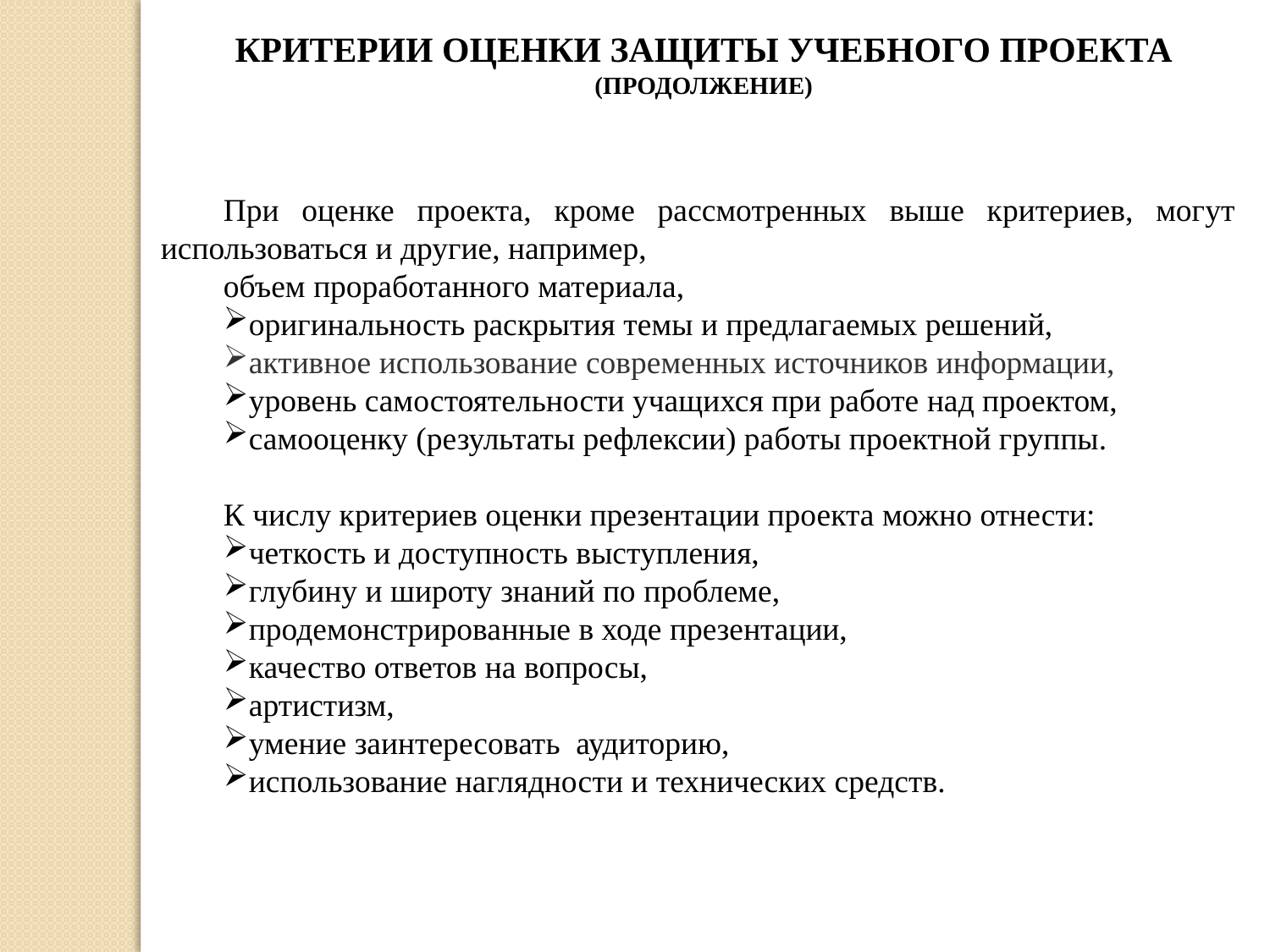

Критерии оценки защиты учебного проекта (продолжение)
При оценке проекта, кроме рассмотренных выше критериев, могут использоваться и другие, например,
объем проработанного материала,
оригинальность раскрытия темы и предлагаемых решений,
активное использование современных источников информации,
уровень самостоятельности учащихся при работе над проектом,
самооценку (результаты рефлексии) работы проектной группы.

К числу критериев оценки презентации проекта можно отнести:
четкость и доступность выступления,
глубину и широту знаний по проблеме,
продемонстрированные в ходе презентации,
качество ответов на вопросы,
артистизм,
умение заинтересовать  аудиторию,
использование наглядности и технических средств.